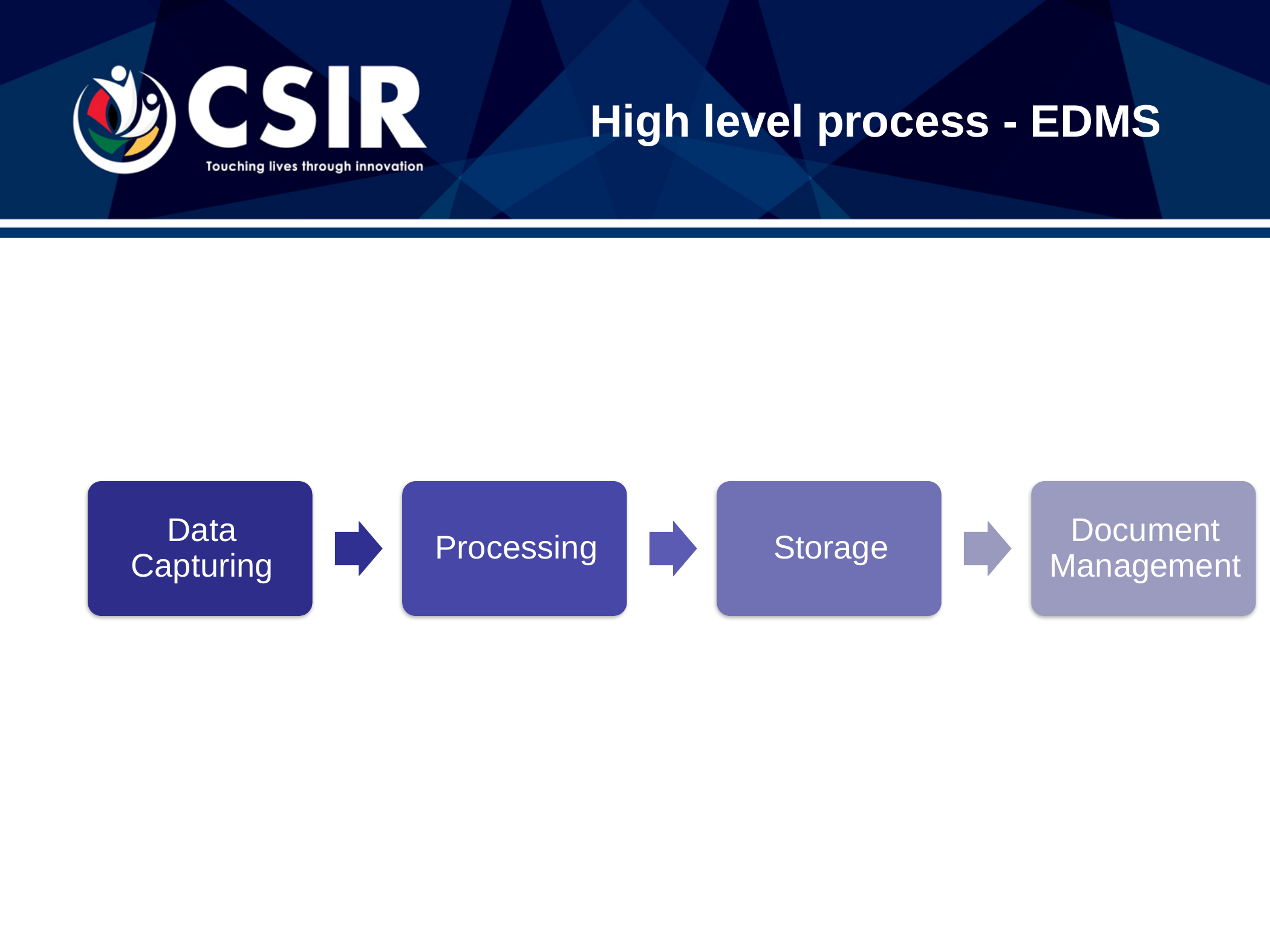

# High level process - EDMS
Data Capturing

Processing

Storage

Document Management